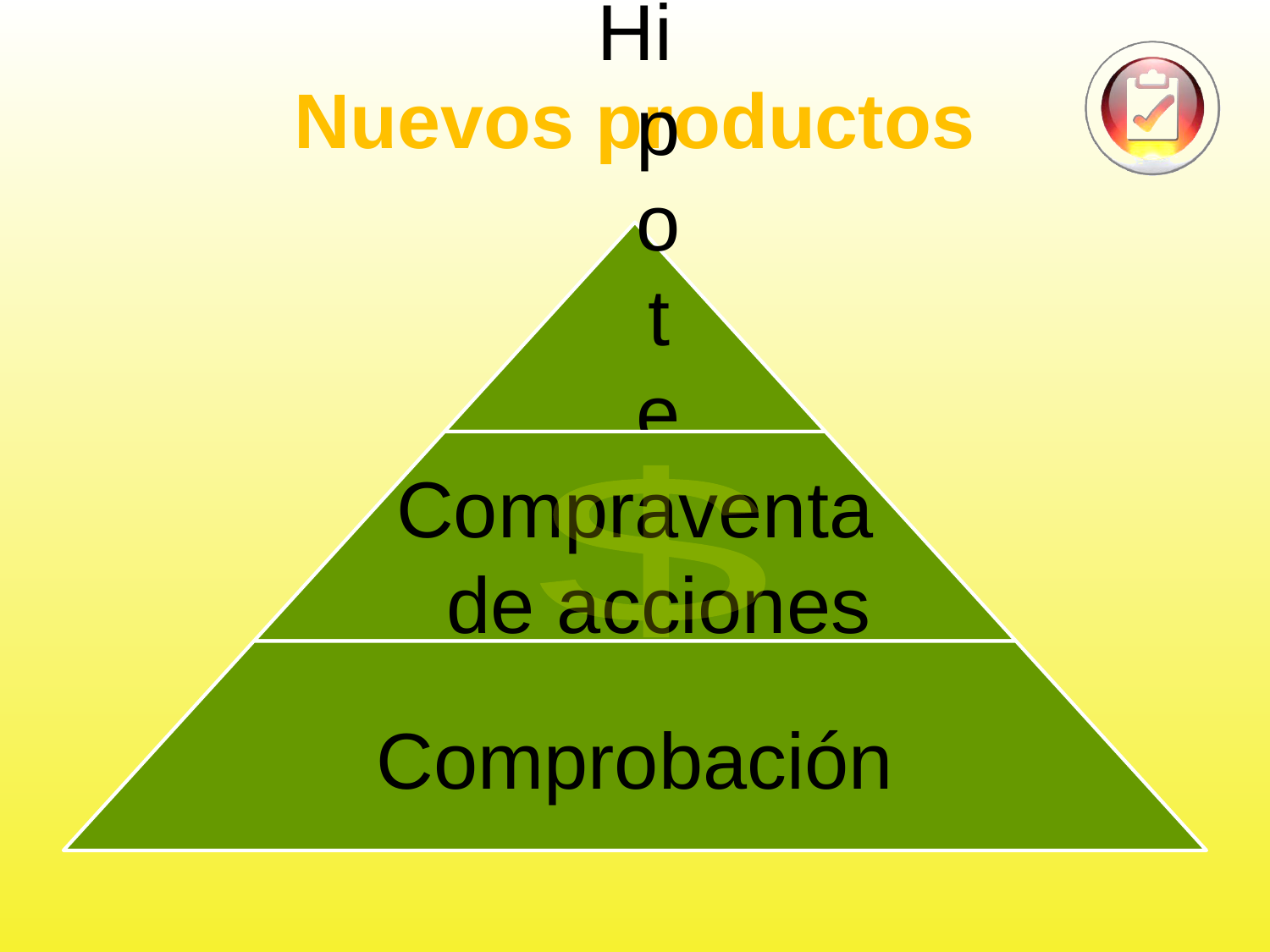

# Nuevos productos
Hipotecas
Compraventa de acciones
Comprobación
$